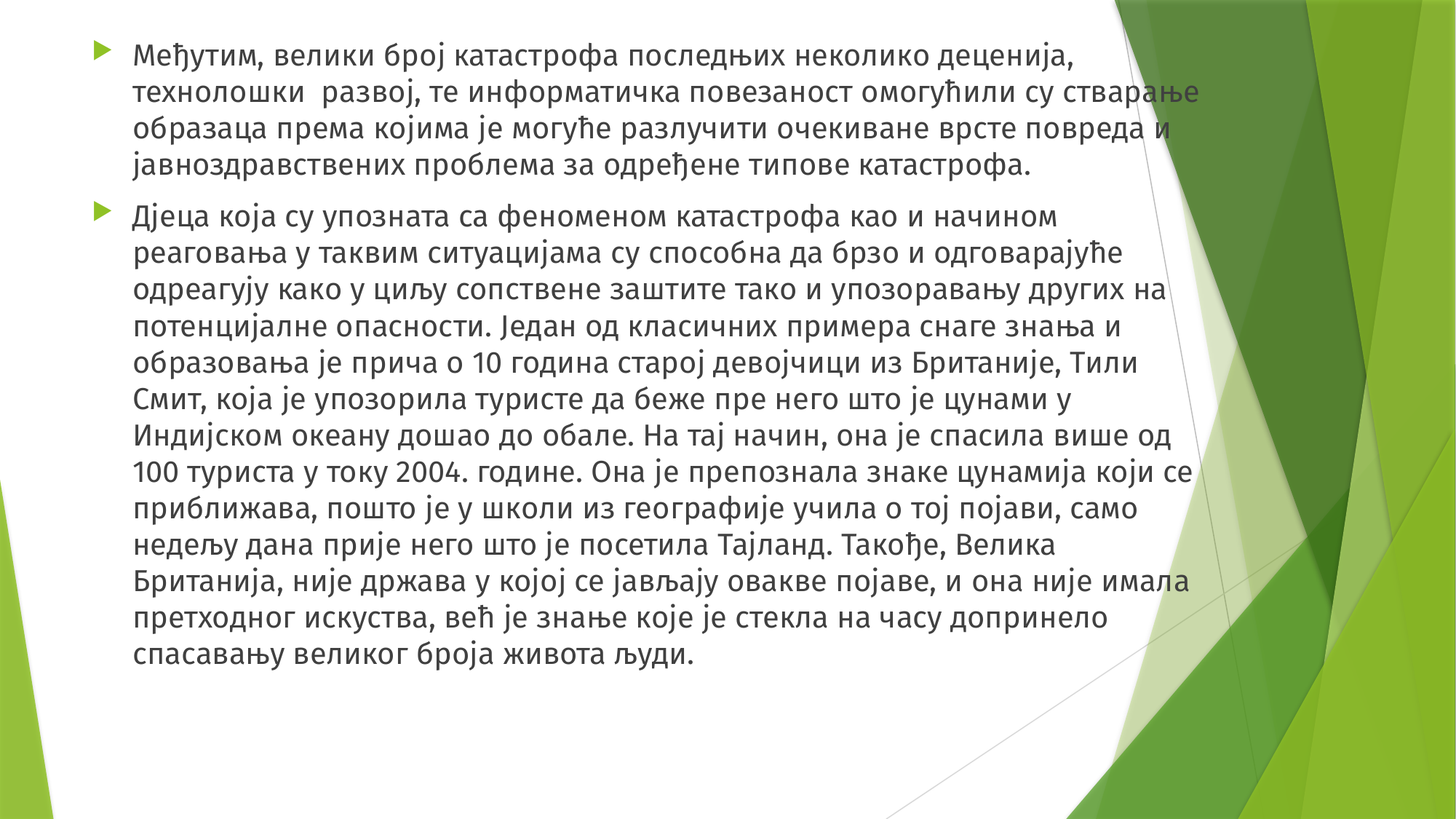

Међутим, велики број катастрофа последњих неколико деценија, технолошки  развој, те информатичка повезаност омогућили су стварање образаца према којима је могуће разлучити очекиване врсте повреда и јавноздравствених проблема за одређене типове катастрофа.
Дјеца која су упозната са феноменом катастрофа као и начином реаговања у таквим ситуацијама су способна да брзо и одговарајуће одреагују како у циљу сопствене заштите тако и упозоравању других на потенцијалне опасности. Један од класичних примера снаге знања и образовања је прича о 10 година старој девојчици из Британије, Тили Смит, која је упозорила туристе да беже пре него што је цунами у Индијском океану дошао до обале. На тај начин, она је спасила више од 100 туриста у току 2004. године. Она је препознала знаке цунамија који се приближава, пошто је у школи из географије учила о тој појави, само недељу дана прије него што је посетила Тајланд. Такође, Велика Британија, није држава у којој се јављају овакве појаве, и она није имала претходног искуства, већ је знање које је стекла на часу допринело спасавању великог броја живота људи.